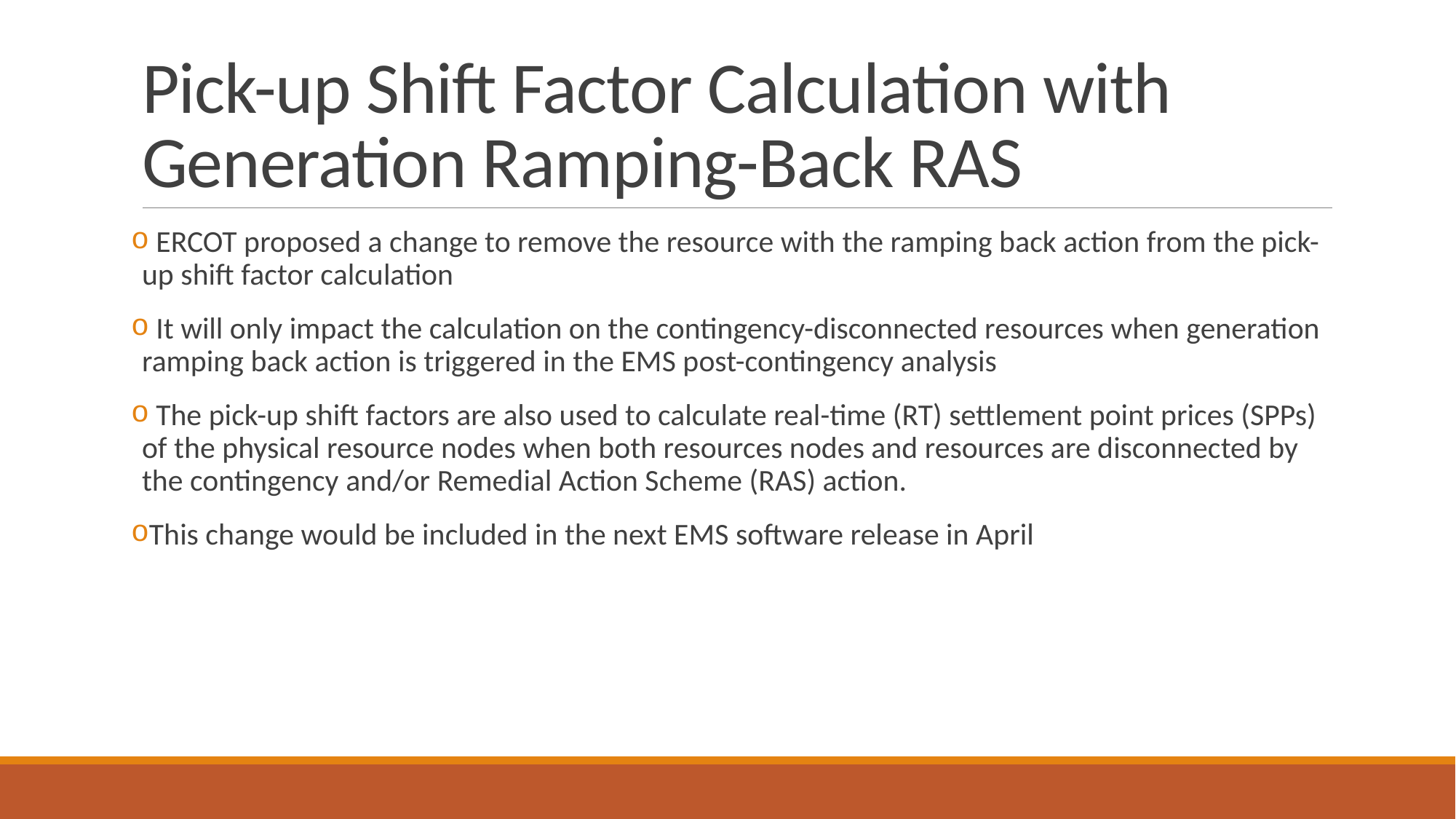

# Pick-up Shift Factor Calculation with Generation Ramping-Back RAS
 ERCOT proposed a change to remove the resource with the ramping back action from the pick-up shift factor calculation
 It will only impact the calculation on the contingency-disconnected resources when generation ramping back action is triggered in the EMS post-contingency analysis
 The pick-up shift factors are also used to calculate real-time (RT) settlement point prices (SPPs) of the physical resource nodes when both resources nodes and resources are disconnected by the contingency and/or Remedial Action Scheme (RAS) action.
This change would be included in the next EMS software release in April